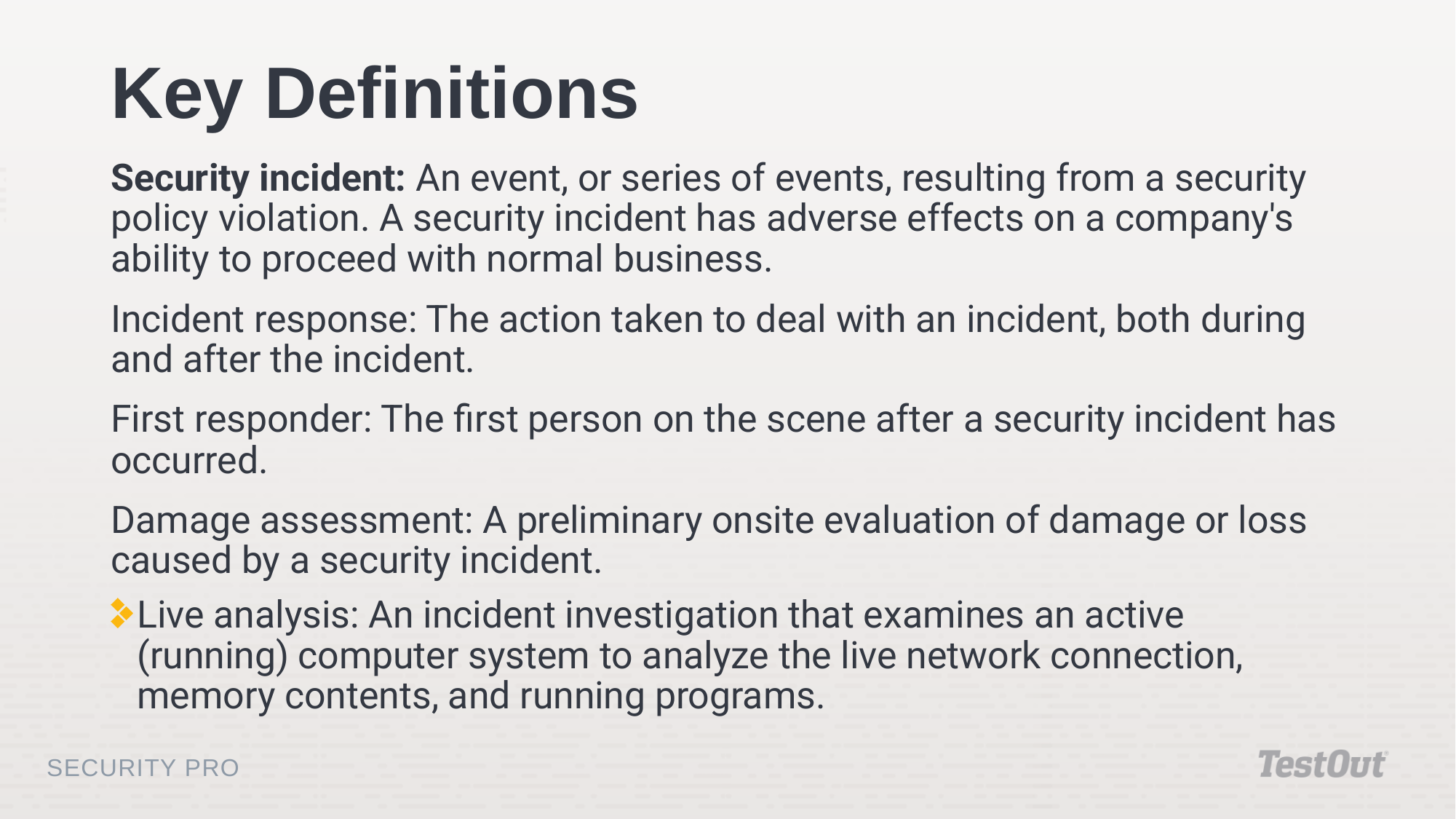

# Key Definitions
Security incident: An event, or series of events, resulting from a security policy violation. A security incident has adverse effects on a company's ability to proceed with normal business.
Incident response: The action taken to deal with an incident, both during and after the incident.
First responder: The first person on the scene after a security incident has occurred.
Damage assessment: A preliminary onsite evaluation of damage or loss caused by a security incident.
Live analysis: An incident investigation that examines an active (running) computer system to analyze the live network connection, memory contents, and running programs.
Security Pro